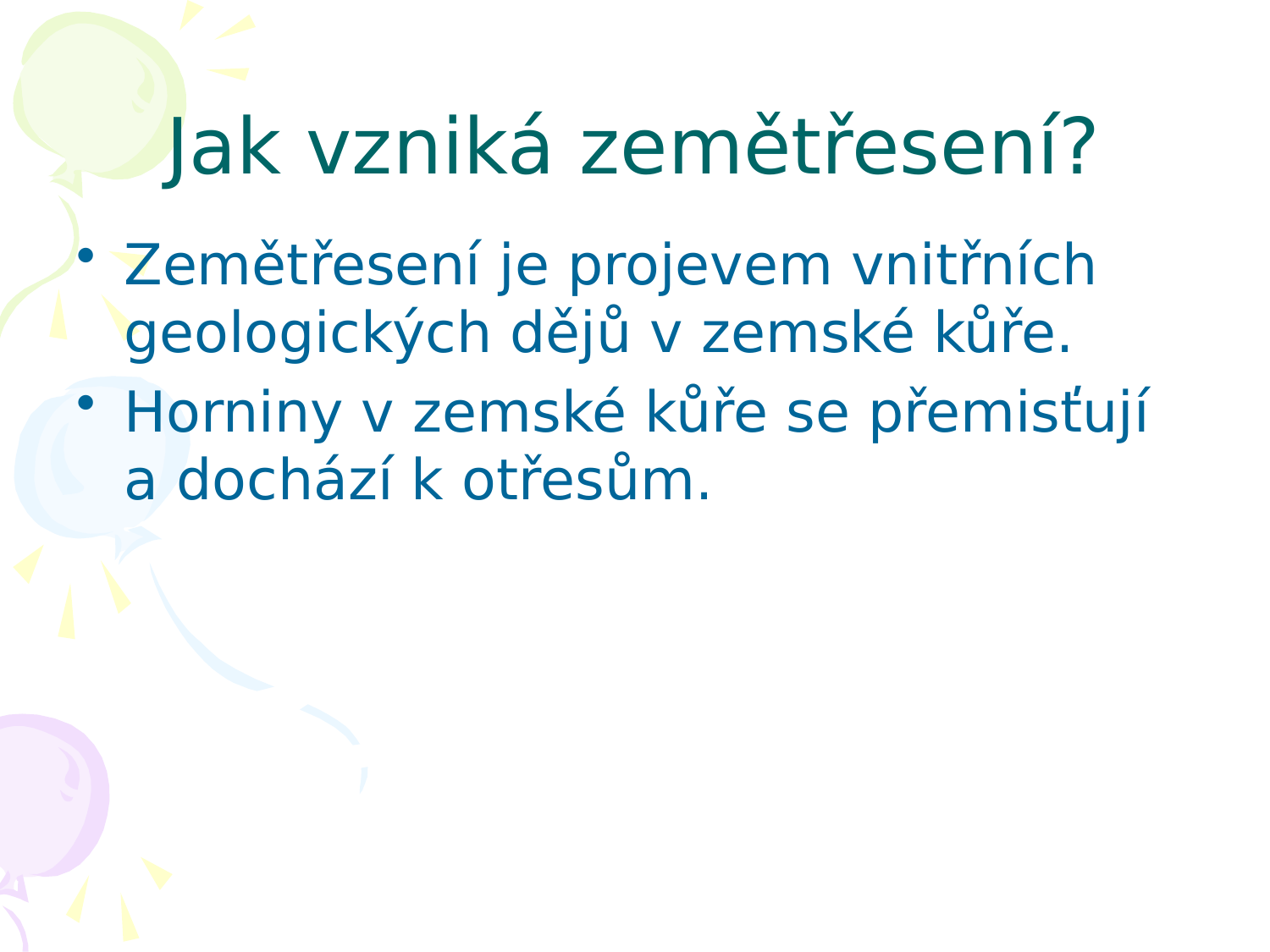

# Jak vzniká zemětřesení?
Zemětřesení je projevem vnitřních geologických dějů v zemské kůře.
Horniny v zemské kůře se přemisťují a dochází k otřesům.